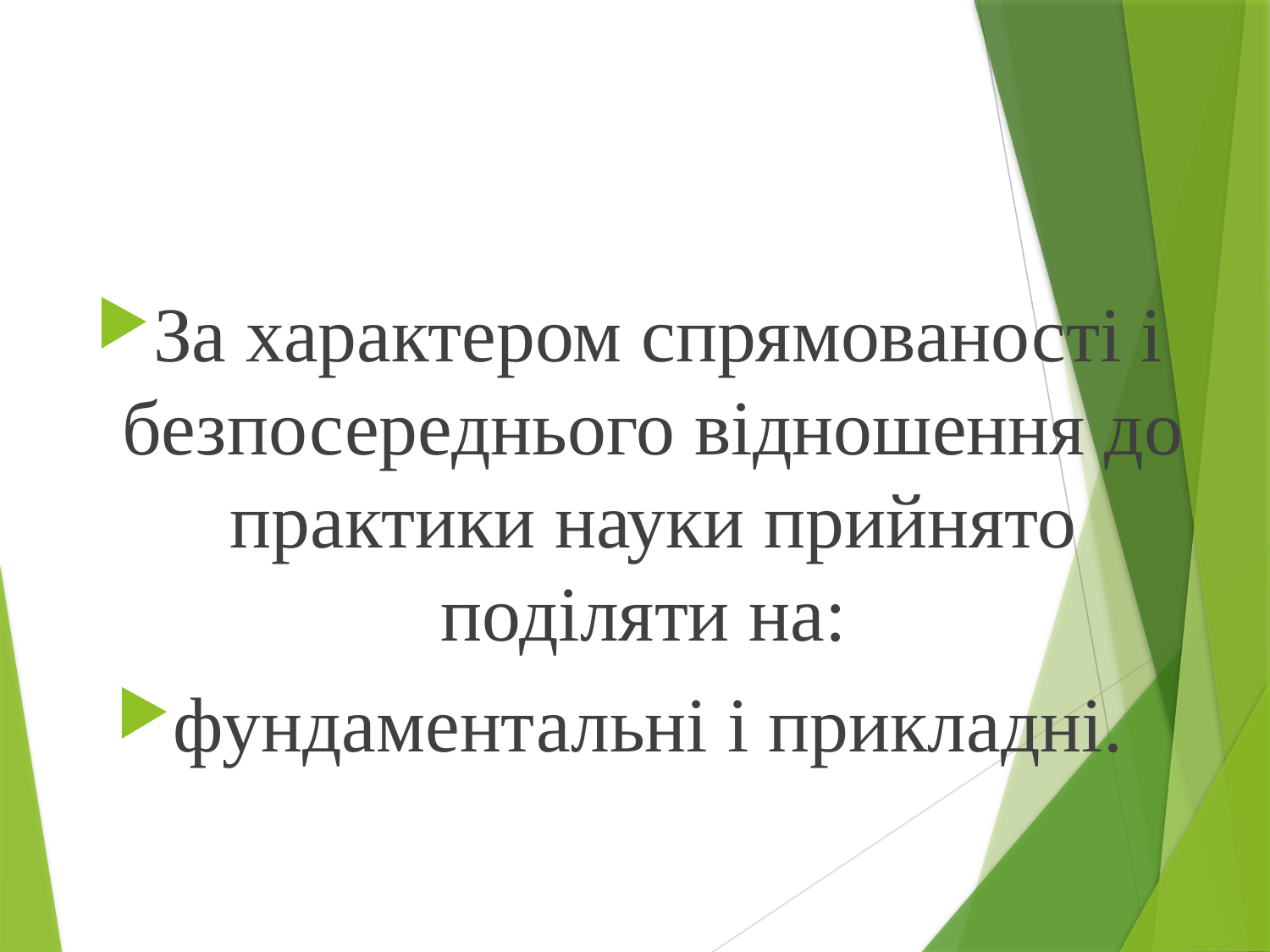

За характером спрямованості і безпосереднього відношення до практики науки прийнято поділяти на:
фундаментальні і прикладні.